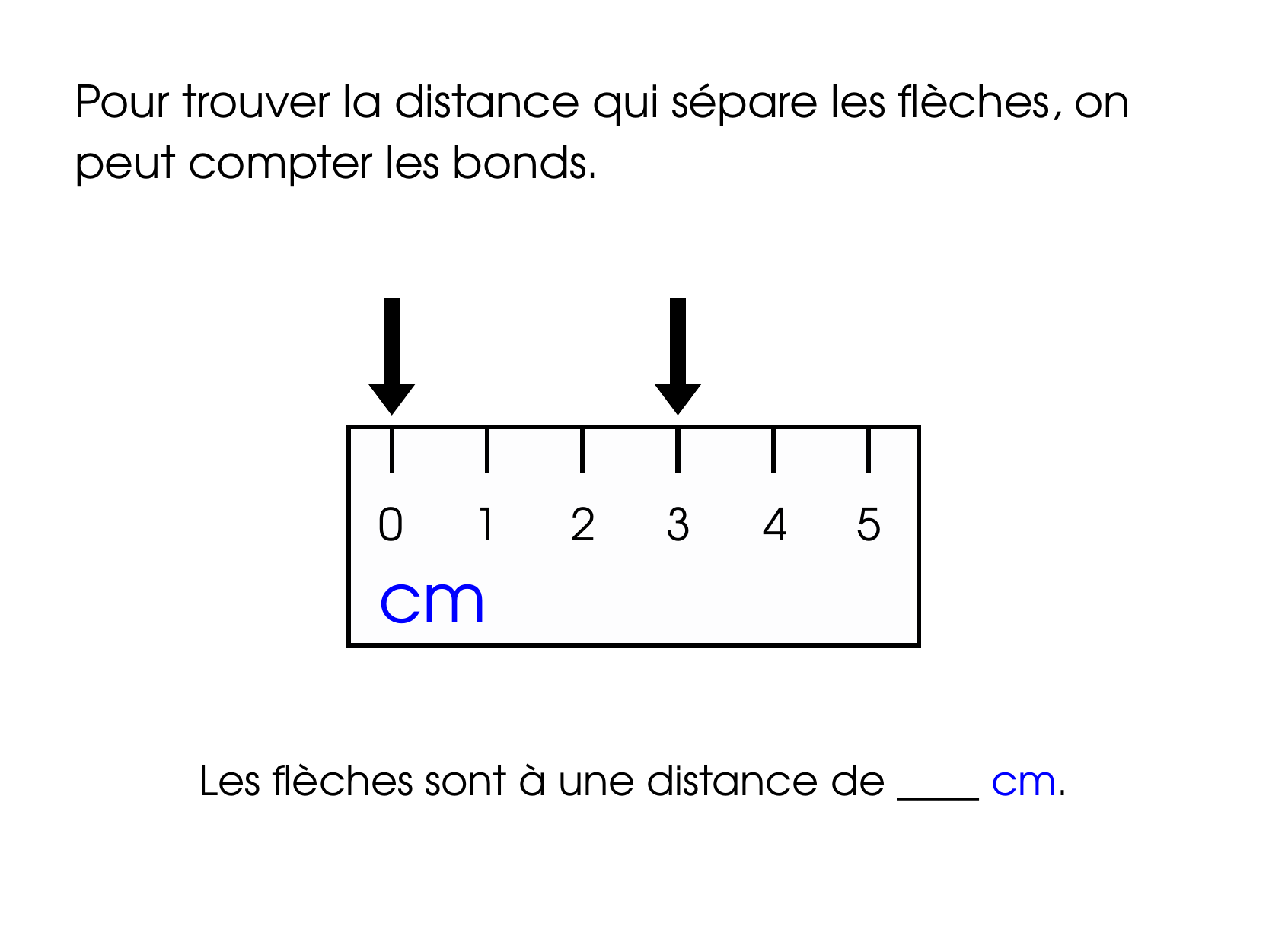

Pour trouver la distance qui sépare les flèches, on peut compter les bonds.

0
1
2
3
4
5
cm
Les flèches sont à une distance de ____ cm.